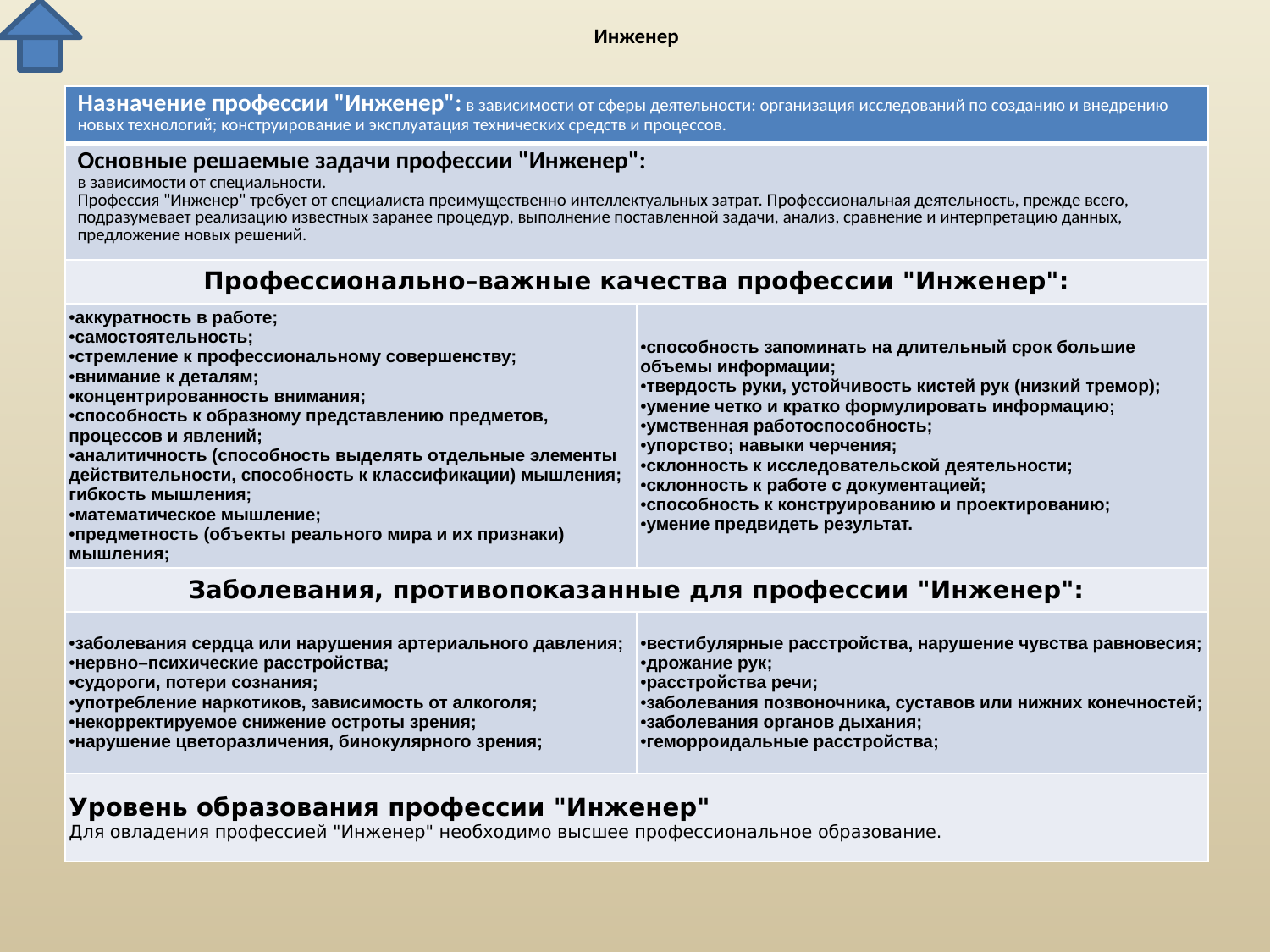

# Инженер
| Назначение профессии "Инженер": в зависимости от сферы деятельности: организация исследований по созданию и внедрению новых технологий; конструирование и эксплуатация технических средств и процессов. |  |
| --- | --- |
| Основные решаемые задачи профессии "Инженер": в зависимости от специальности. Профессия "Инженер" требует от специалиста преимущественно интеллектуальных затрат. Профессиональная деятельность, прежде всего, подразумевает реализацию известных заранее процедур, выполнение поставленной задачи, анализ, сравнение и интерпретацию данных, предложение новых решений. |  |
| Профессионально–важные качества профессии "Инженер": |  |
| аккуратность в работе; самостоятельность; стремление к профессиональному совершенству; внимание к деталям; концентрированность внимания; способность к образному представлению предметов, процессов и явлений; аналитичность (способность выделять отдельные элементы действительности, способность к классификации) мышления; гибкость мышления; математическое мышление; предметность (объекты реального мира и их признаки) мышления; | способность запоминать на длительный срок большие объемы информации; твердость руки, устойчивость кистей рук (низкий тремор); умение четко и кратко формулировать информацию; умственная работоспособность; упорство; навыки черчения; склонность к исследовательской деятельности; склонность к работе с документацией; способность к конструированию и проектированию; умение предвидеть результат. |
| Заболевания, противопоказанные для профессии "Инженер": |  |
| заболевания сердца или нарушения артериального давления; нервно–психические расстройства; судороги, потери сознания; употребление наркотиков, зависимость от алкоголя; некорректируемое снижение остроты зрения; нарушение цветоразличения, бинокулярного зрения; | вестибулярные расстройства, нарушение чувства равновесия; дрожание рук; расстройства речи; заболевания позвоночника, суставов или нижних конечностей; заболевания органов дыхания; геморроидальные расстройства; |
| Уровень образования профессии "Инженер" Для овладения профессией "Инженер" необходимо высшее профессиональное образование. |  |